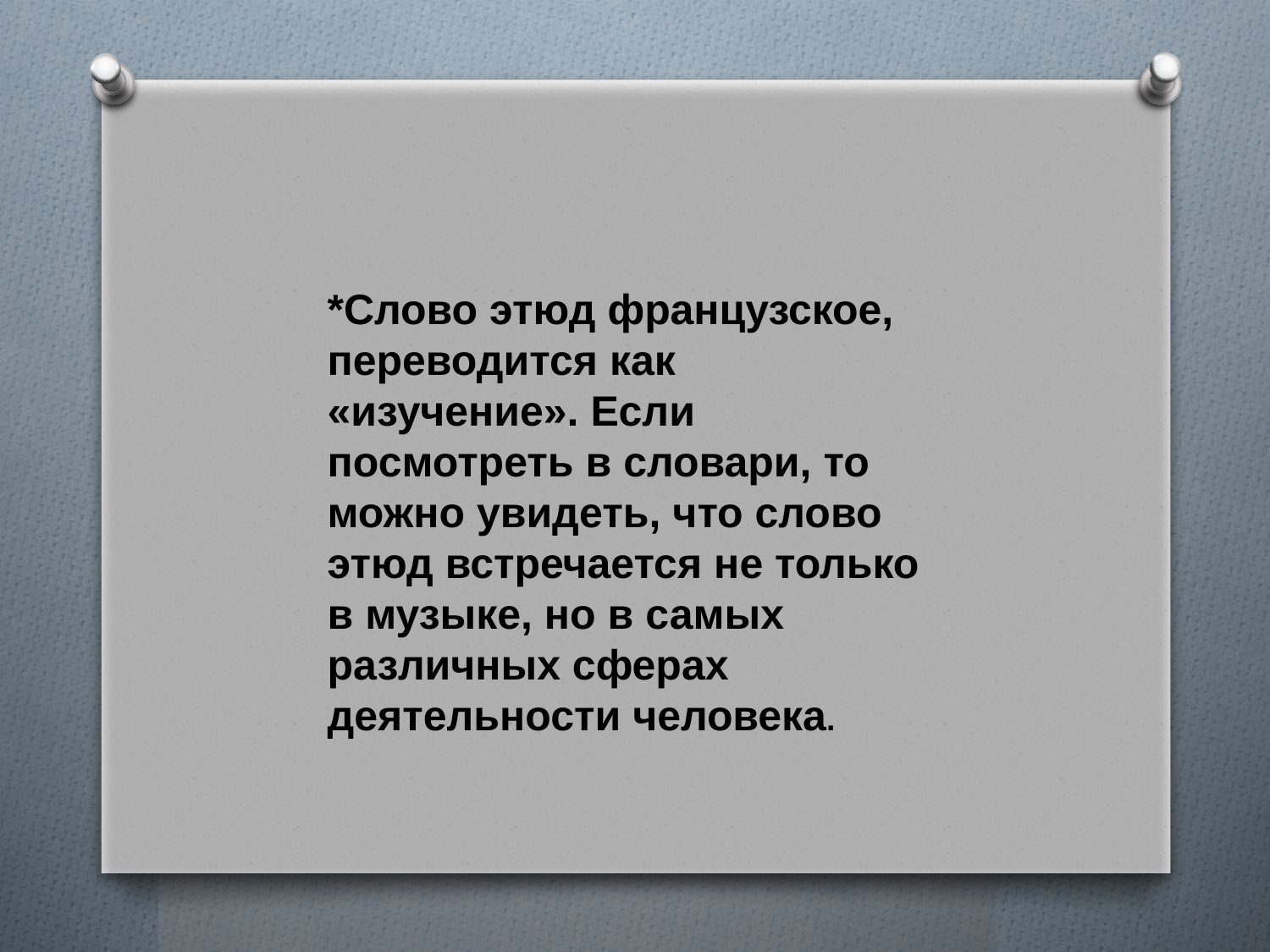

*Слово этюд французское, переводится как «изучение». Если посмотреть в словари, то можно увидеть, что слово этюд встречается не только в музыке, но в самых различных сферах деятельности человека.